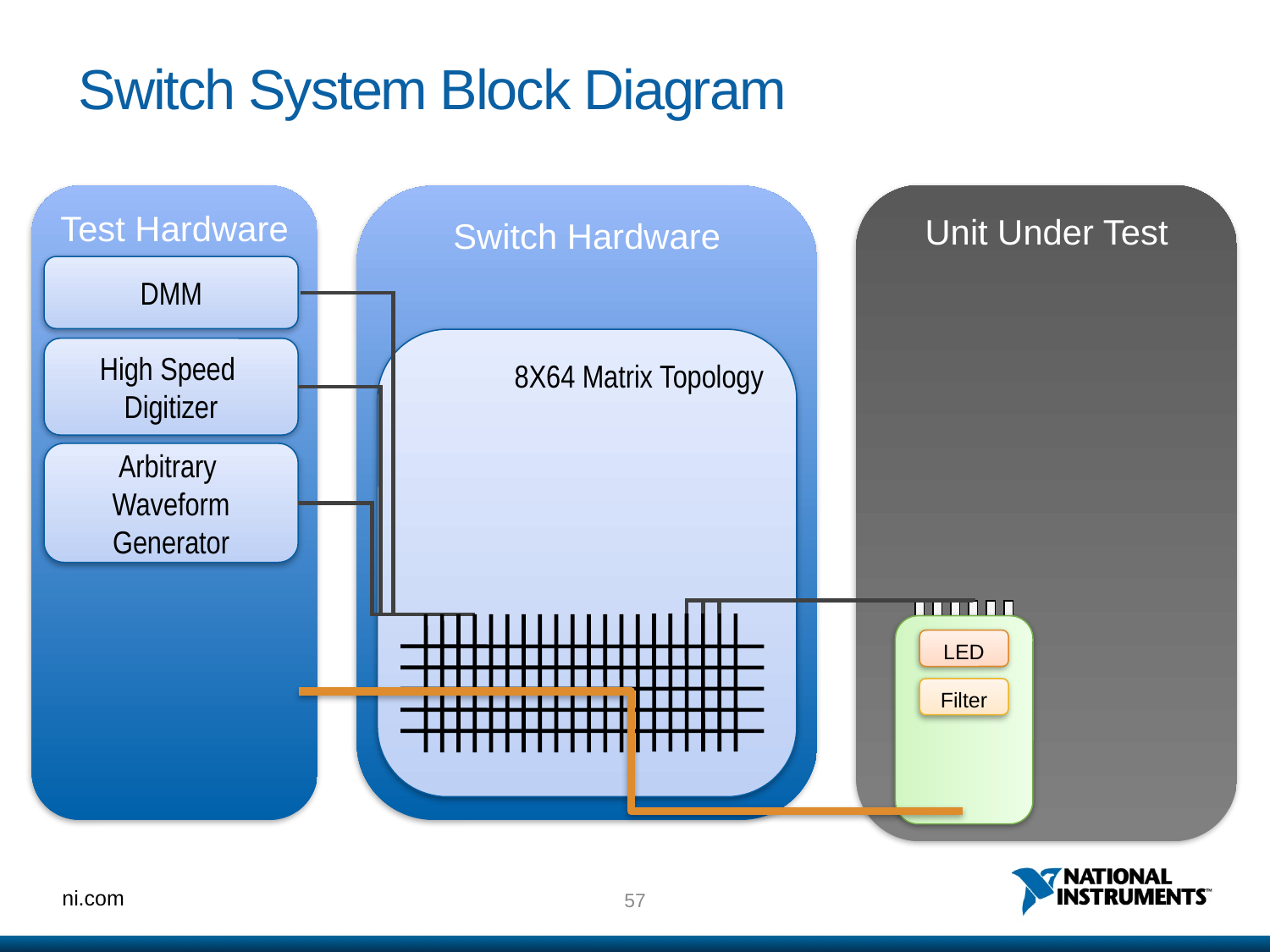

# Switch System Block Diagram
Unit Under Test
Test Hardware
Switch Hardware

DMM
8X64 Matrix Topology

High Speed
Digitizer
Arbitrary
Waveform
Generator

LED

Filter